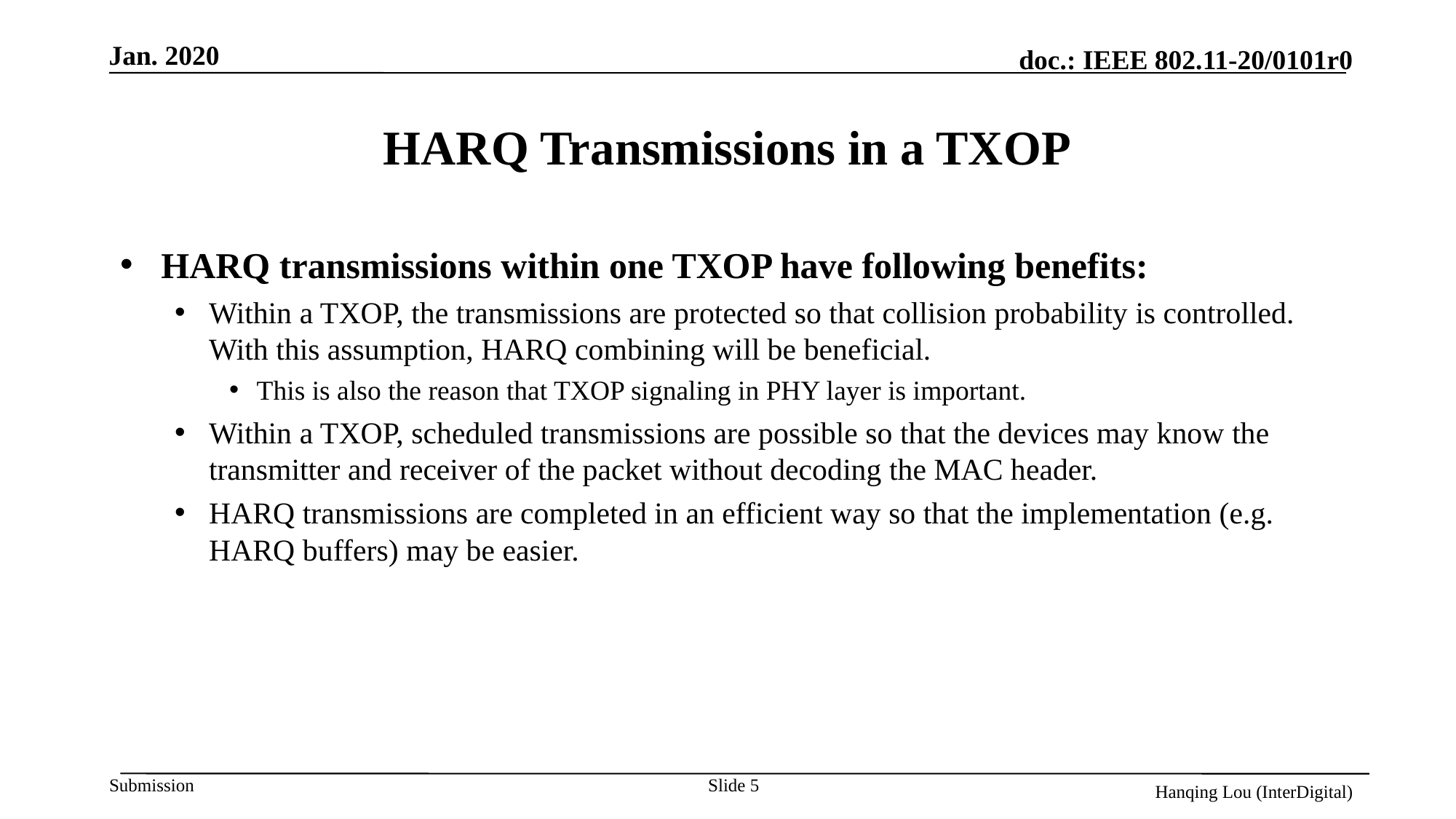

# HARQ Transmissions in a TXOP
HARQ transmissions within one TXOP have following benefits:
Within a TXOP, the transmissions are protected so that collision probability is controlled. With this assumption, HARQ combining will be beneficial.
This is also the reason that TXOP signaling in PHY layer is important.
Within a TXOP, scheduled transmissions are possible so that the devices may know the transmitter and receiver of the packet without decoding the MAC header.
HARQ transmissions are completed in an efficient way so that the implementation (e.g. HARQ buffers) may be easier.
Slide 5